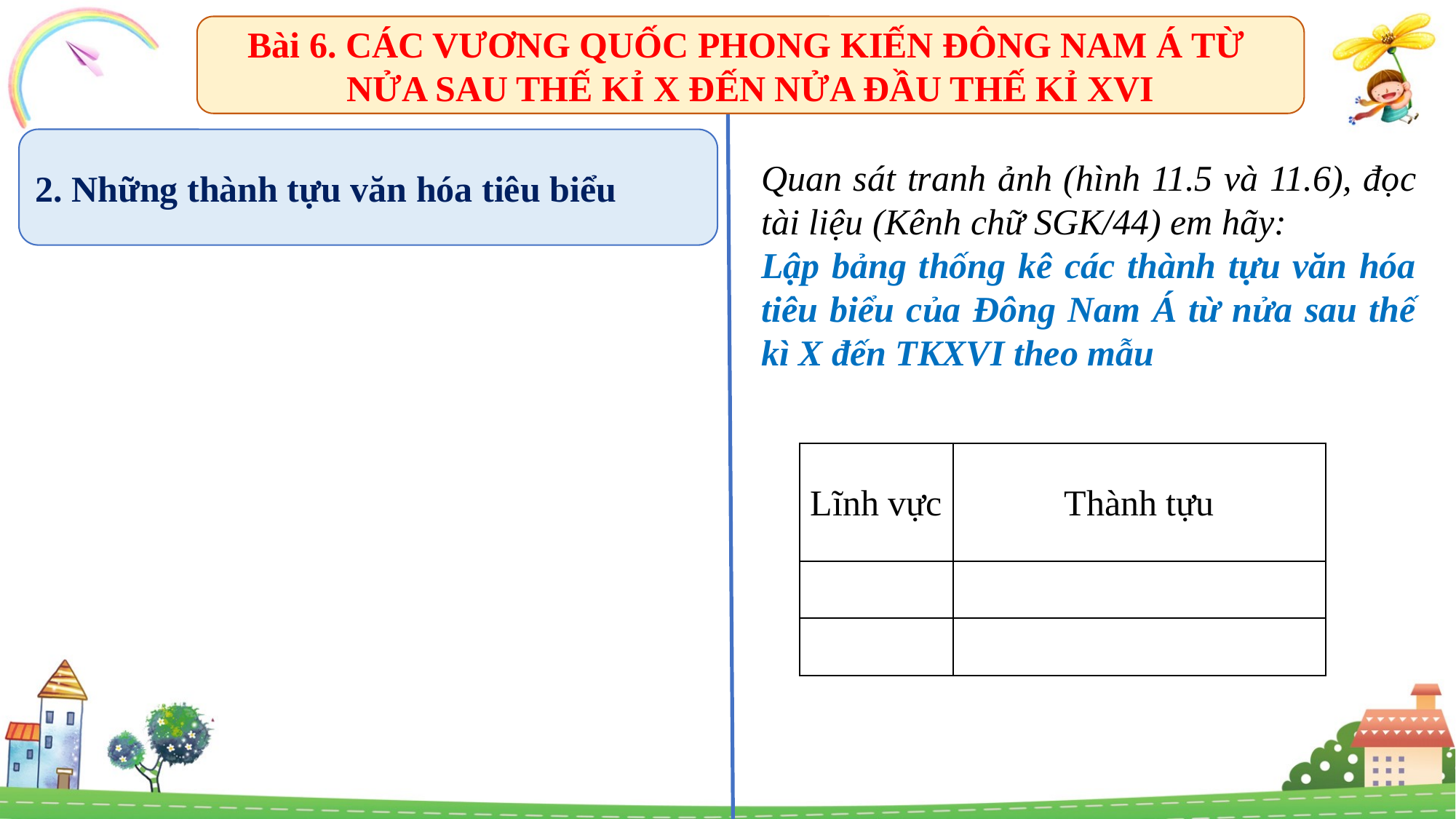

Bài 6. CÁC VƯƠNG QUỐC PHONG KIẾN ĐÔNG NAM Á TỪ
NỬA SAU THẾ KỈ X ĐẾN NỬA ĐẦU THẾ KỈ XVI
2. Những thành tựu văn hóa tiêu biểu
Quan sát tranh ảnh (hình 11.5 và 11.6), đọc tài liệu (Kênh chữ SGK/44) em hãy:
Lập bảng thống kê các thành tựu văn hóa tiêu biểu của Đông Nam Á từ nửa sau thế kì X đến TKXVI theo mẫu
| Lĩnh vực | Thành tựu |
| --- | --- |
|  |  |
|  |  |